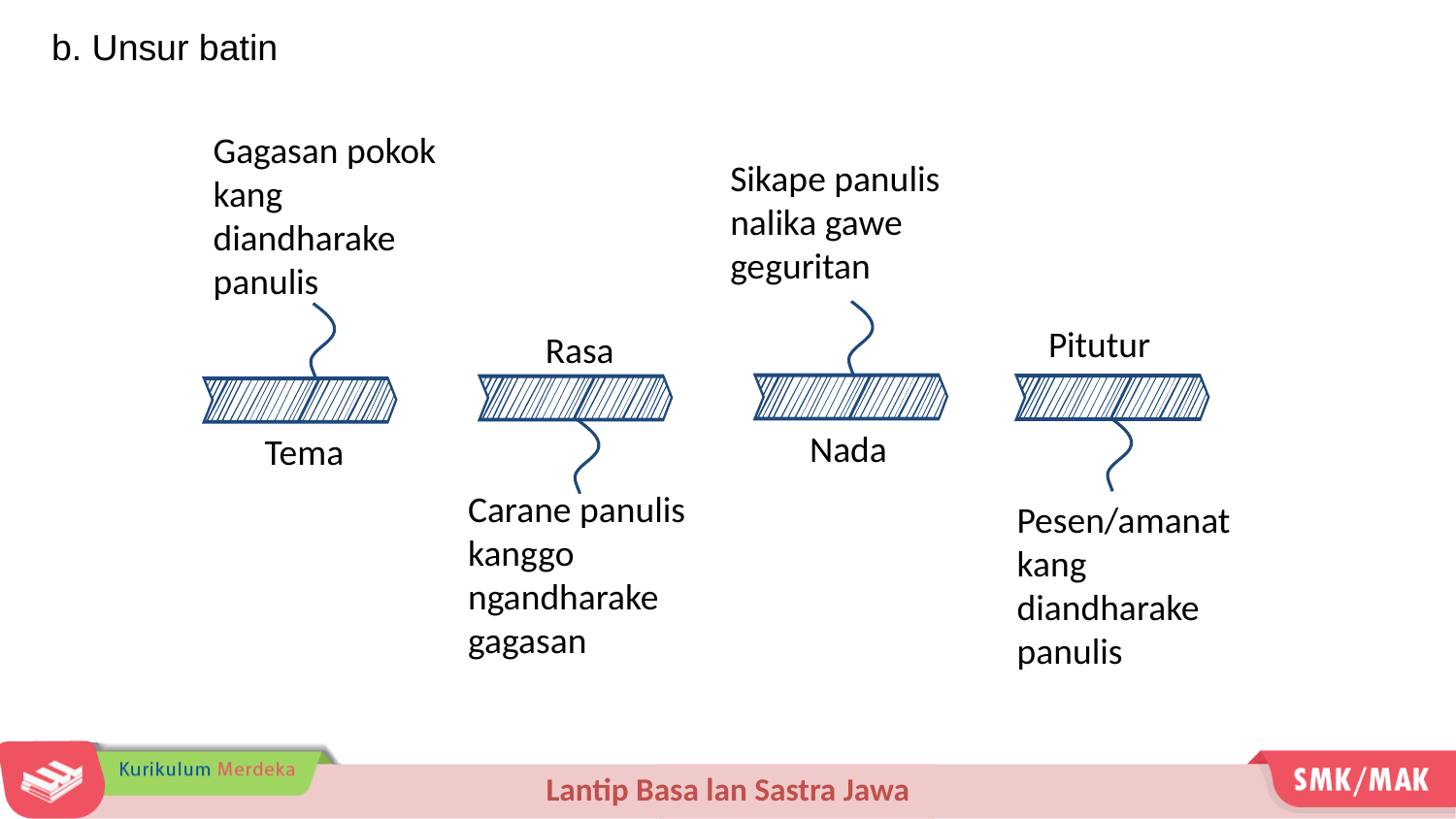

b. Unsur batin

Gagasan pokok kang diandharake panulis
Sikape panulis nalika gawe geguritan

Pitutur
Rasa

Nada

Tema
Carane panulis kanggo ngandharake gagasan
Pesen/amanat kang diandharake panulis